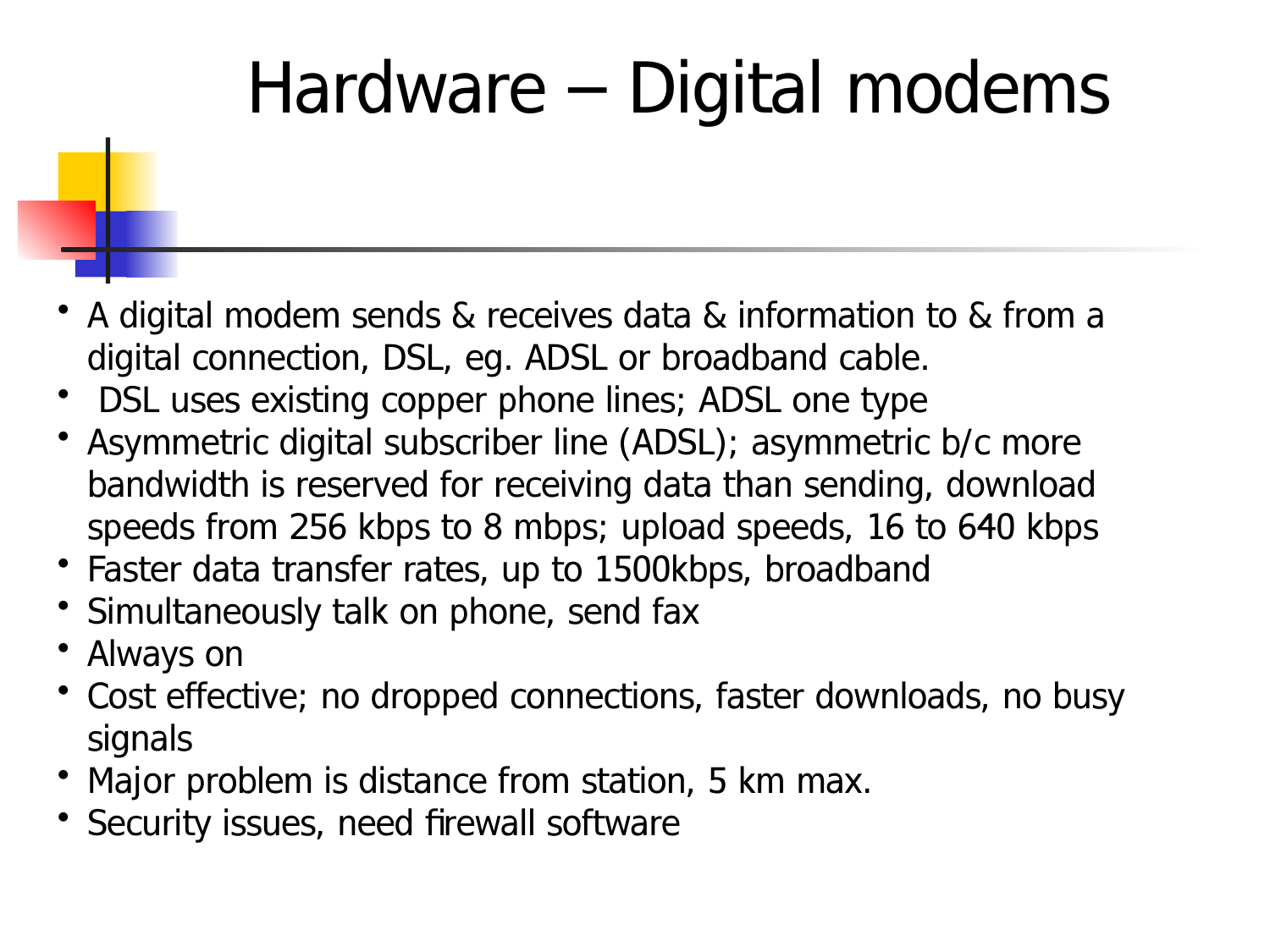

Hardware – Digital modems
A digital modem sends & receives data & information to & from a digital connection, DSL, eg. ADSL or broadband cable.
 DSL uses existing copper phone lines; ADSL one type
Asymmetric digital subscriber line (ADSL); asymmetric b/c more bandwidth is reserved for receiving data than sending, download speeds from 256 kbps to 8 mbps; upload speeds, 16 to 640 kbps
Faster data transfer rates, up to 1500kbps, broadband
Simultaneously talk on phone, send fax
Always on
Cost effective; no dropped connections, faster downloads, no busy signals
Major problem is distance from station, 5 km max.
Security issues, need firewall software